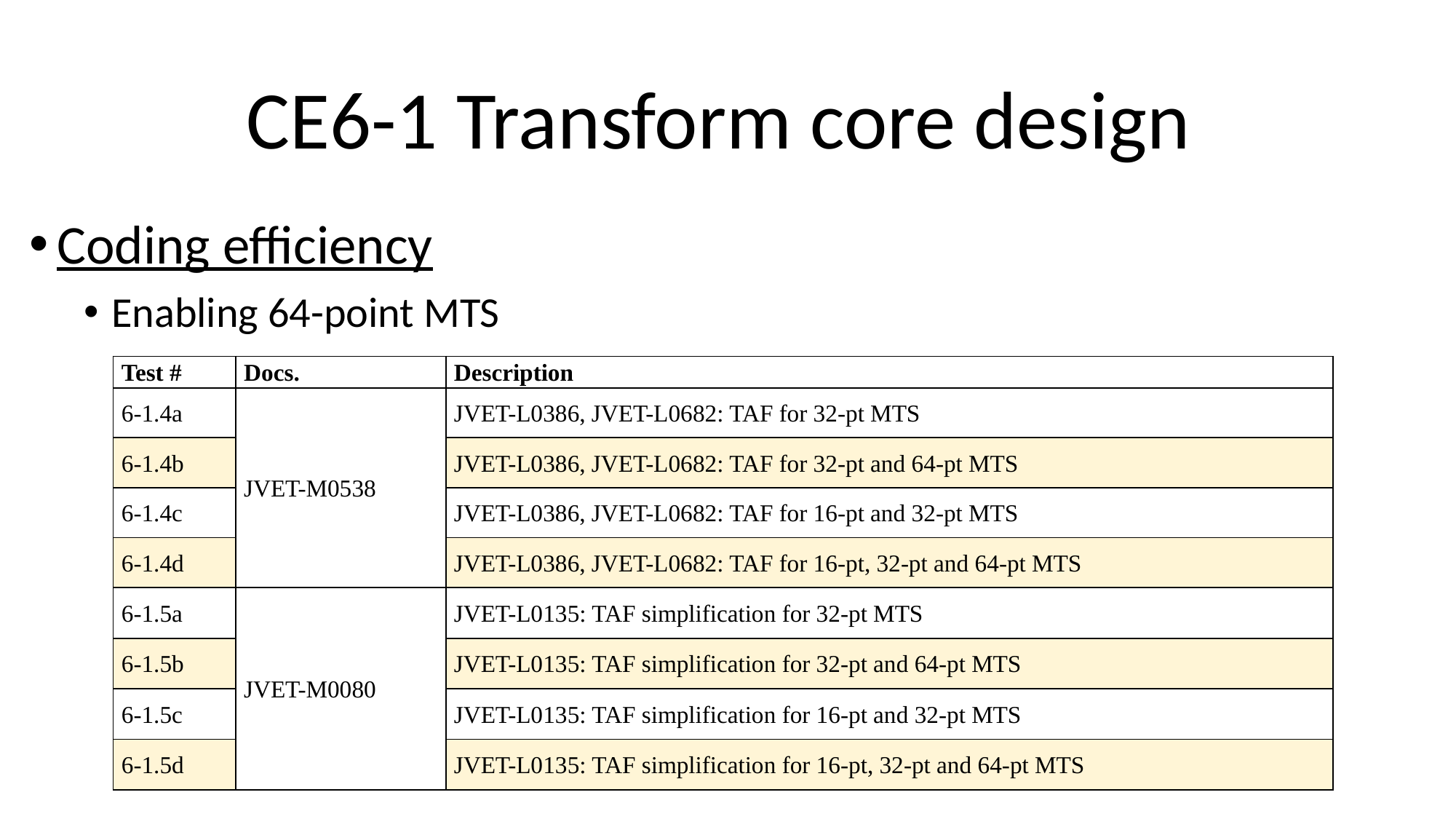

# CE6-1 Transform core design
Coding efficiency
Enabling 64-point MTS

| Test # | Docs. | Description |
| --- | --- | --- |
| 6-1.4a | JVET-M0538 | JVET-L0386, JVET-L0682: TAF for 32-pt MTS |
| 6-1.4b |  | JVET-L0386, JVET-L0682: TAF for 32-pt and 64-pt MTS |
| 6-1.4c |  | JVET-L0386, JVET-L0682: TAF for 16-pt and 32-pt MTS |
| 6-1.4d |  | JVET-L0386, JVET-L0682: TAF for 16-pt, 32-pt and 64-pt MTS |
| 6-1.5a | JVET-M0080 | JVET-L0135: TAF simplification for 32-pt MTS |
| 6-1.5b |  | JVET-L0135: TAF simplification for 32-pt and 64-pt MTS |
| 6-1.5c |  | JVET-L0135: TAF simplification for 16-pt and 32-pt MTS |
| 6-1.5d |  | JVET-L0135: TAF simplification for 16-pt, 32-pt and 64-pt MTS |